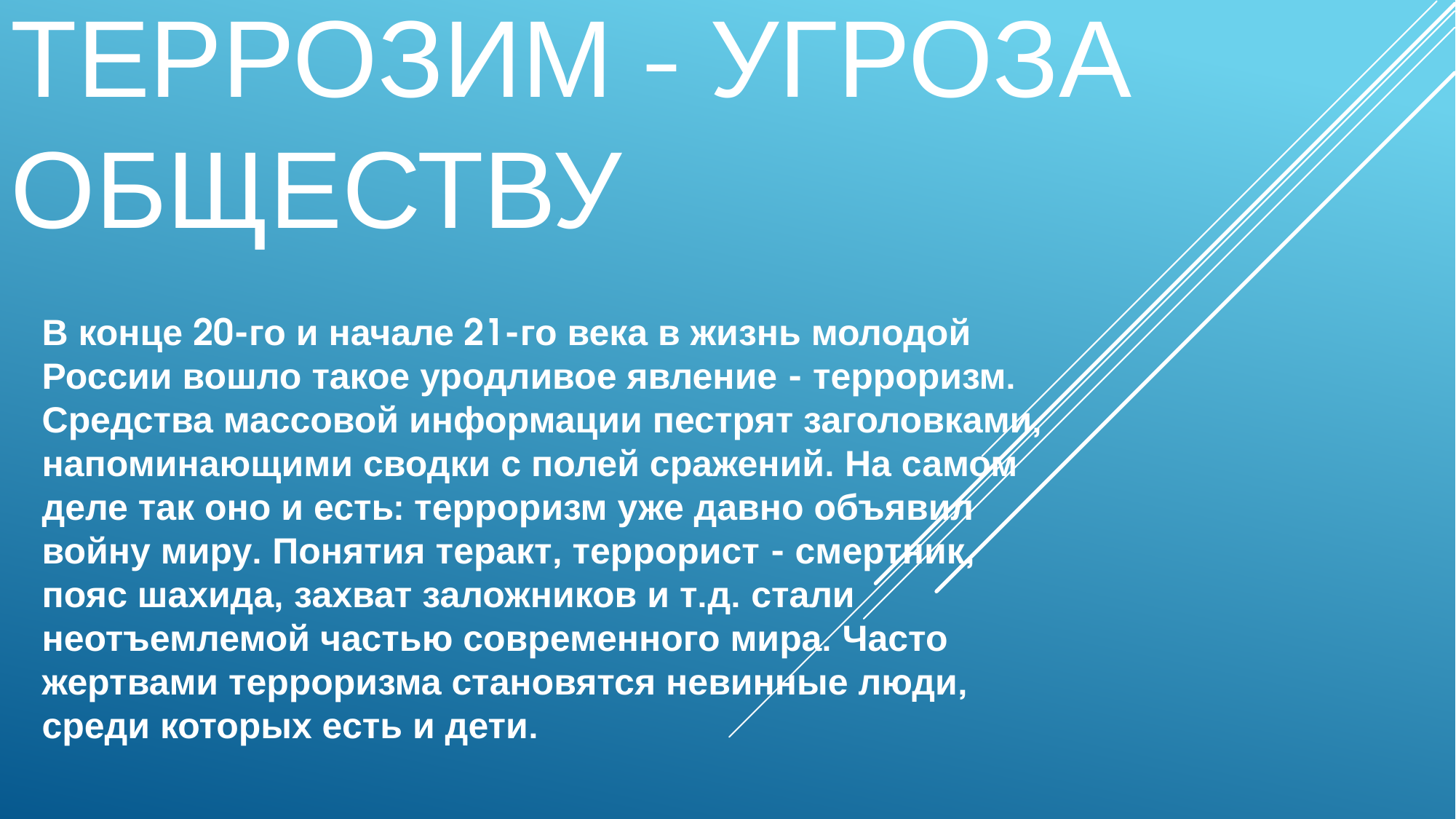

# Террозим - угроза обществу
В конце 20-го и начале 21-го века в жизнь молодой России вошло такое уродливое явление - терроризм. Средства массовой информации пестрят заголовками, напоминающими сводки с полей сражений. На самом деле так оно и есть: терроризм уже давно объявил войну миру. Понятия теракт, террорист - смертник, пояс шахида, захват заложников и т.д. стали неотъемлемой частью современного мира. Часто жертвами терроризма становятся невинные люди, среди которых есть и дети.